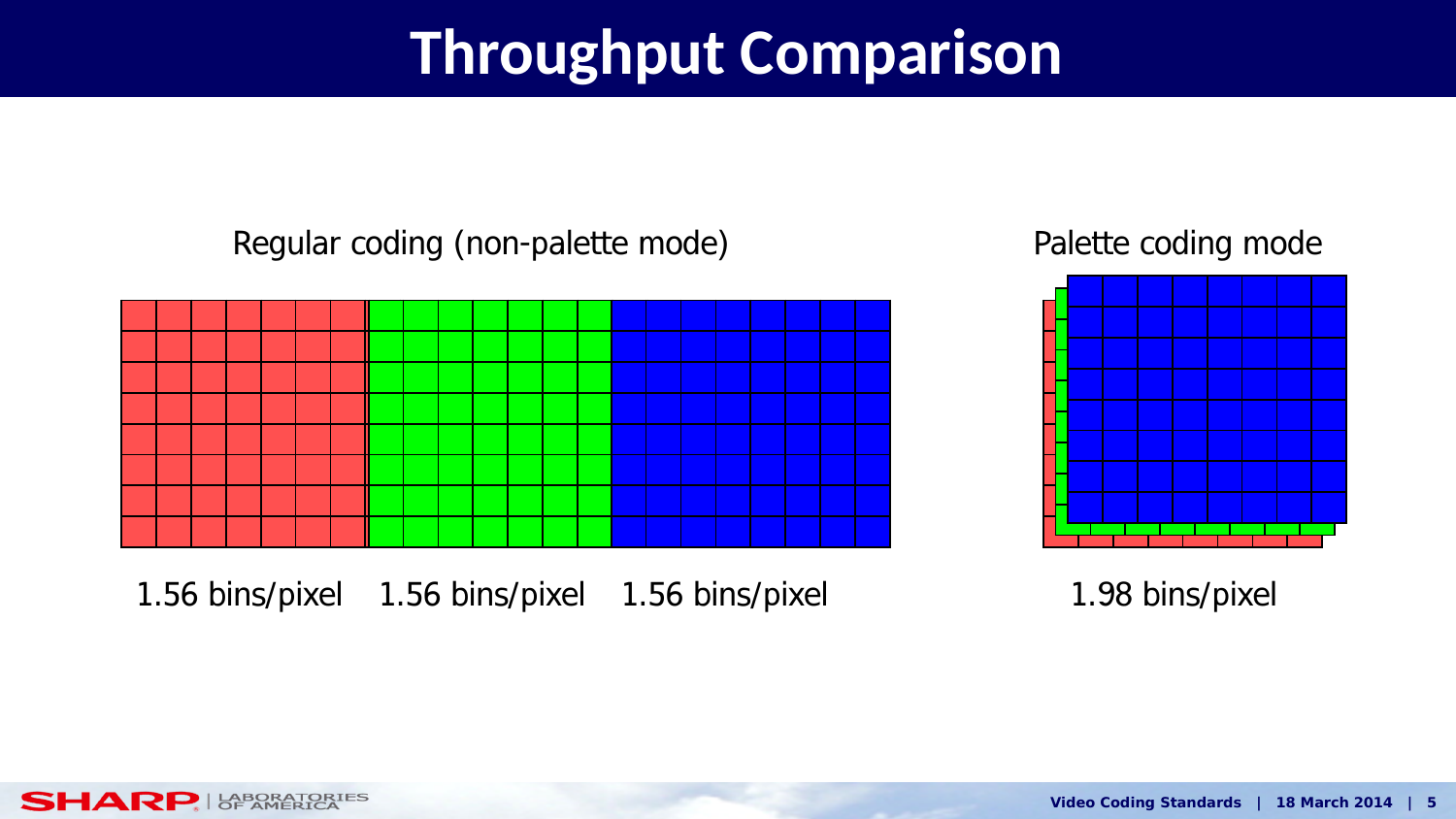

Throughput Comparison
Regular coding (non-palette mode)
Palette coding mode

|  |  |  |  |  |  |  |  |
| --- | --- | --- | --- | --- | --- | --- | --- |
|  |  |  |  |  |  |  |  |
|  |  |  |  |  |  |  |  |
|  |  |  |  |  |  |  |  |
|  |  |  |  |  |  |  |  |
|  |  |  |  |  |  |  |  |
|  |  |  |  |  |  |  |  |
|  |  |  |  |  |  |  |  |
|  |  |  |  |  |  |  |  |
| --- | --- | --- | --- | --- | --- | --- | --- |
|  |  |  |  |  |  |  |  |
|  |  |  |  |  |  |  |  |
|  |  |  |  |  |  |  |  |
|  |  |  |  |  |  |  |  |
|  |  |  |  |  |  |  |  |
|  |  |  |  |  |  |  |  |
|  |  |  |  |  |  |  |  |
|  |  |  |  |  |  |  |  |
| --- | --- | --- | --- | --- | --- | --- | --- |
|  |  |  |  |  |  |  |  |
|  |  |  |  |  |  |  |  |
|  |  |  |  |  |  |  |  |
|  |  |  |  |  |  |  |  |
|  |  |  |  |  |  |  |  |
|  |  |  |  |  |  |  |  |
|  |  |  |  |  |  |  |  |
|  |  |  |  |  |  |  |  |
| --- | --- | --- | --- | --- | --- | --- | --- |
|  |  |  |  |  |  |  |  |
|  |  |  |  |  |  |  |  |
|  |  |  |  |  |  |  |  |
|  |  |  |  |  |  |  |  |
|  |  |  |  |  |  |  |  |
|  |  |  |  |  |  |  |  |
|  |  |  |  |  |  |  |  |
|  |  |  |  |  |  |  |  |
| --- | --- | --- | --- | --- | --- | --- | --- |
|  |  |  |  |  |  |  |  |
|  |  |  |  |  |  |  |  |
|  |  |  |  |  |  |  |  |
|  |  |  |  |  |  |  |  |
|  |  |  |  |  |  |  |  |
|  |  |  |  |  |  |  |  |
|  |  |  |  |  |  |  |  |
|  |  |  |  |  |  |  |  |
| --- | --- | --- | --- | --- | --- | --- | --- |
|  |  |  |  |  |  |  |  |
|  |  |  |  |  |  |  |  |
|  |  |  |  |  |  |  |  |
|  |  |  |  |  |  |  |  |
|  |  |  |  |  |  |  |  |
|  |  |  |  |  |  |  |  |
|  |  |  |  |  |  |  |  |

1.56 bins/pixel
1.56 bins/pixel
1.56 bins/pixel
1.98 bins/pixel